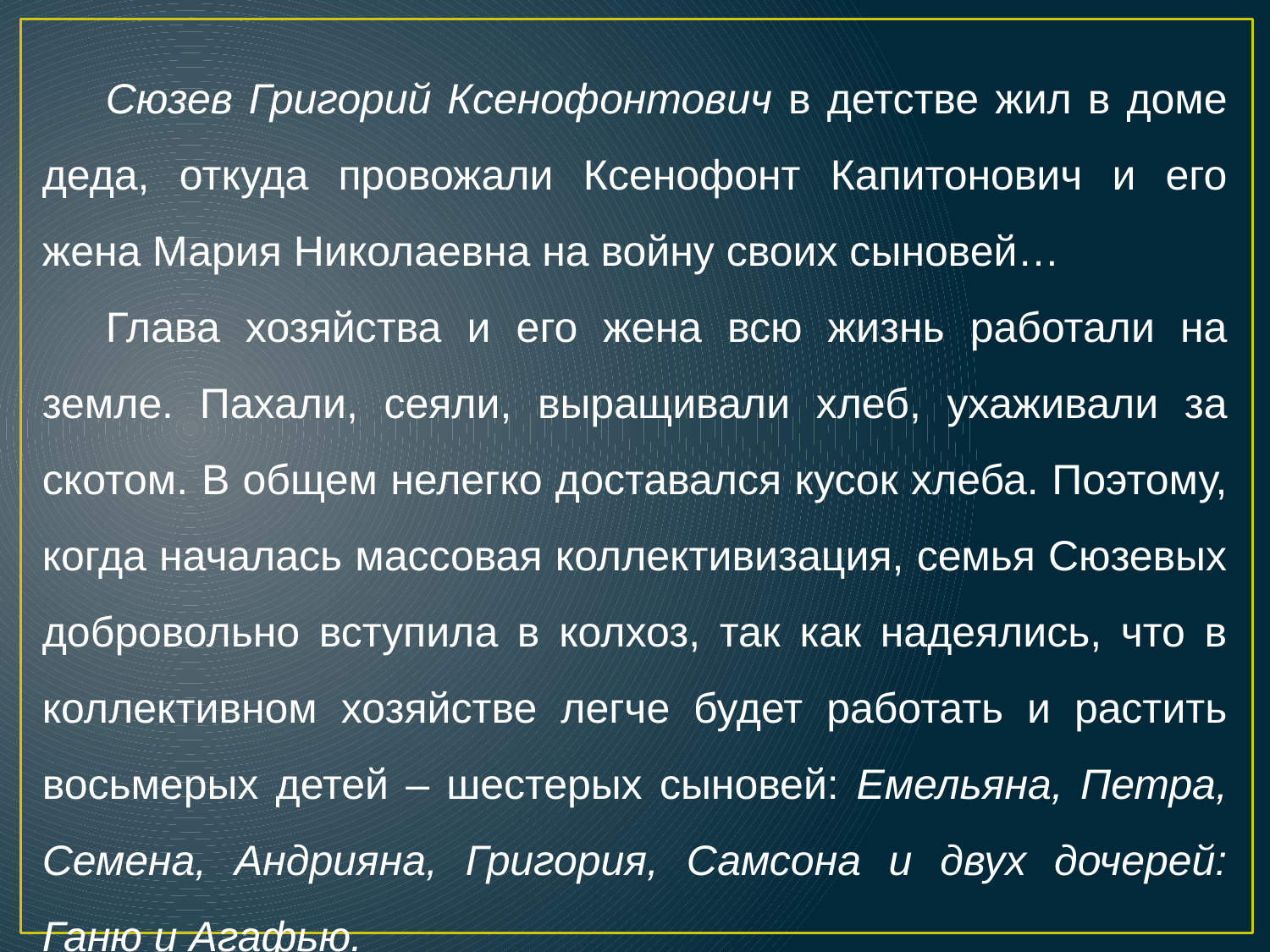

Сюзев Григорий Ксенофонтович в детстве жил в доме деда, откуда провожали Ксенофонт Капитонович и его жена Мария Николаевна на войну своих сыновей…
Глава хозяйства и его жена всю жизнь работали на земле. Пахали, сеяли, выращивали хлеб, ухаживали за скотом. В общем нелегко доставался кусок хлеба. Поэтому, когда началась массовая коллективизация, семья Сюзевых добровольно вступила в колхоз, так как надеялись, что в коллективном хозяйстве легче будет работать и растить восьмерых детей – шестерых сыновей: Емельяна, Петра, Семена, Андрияна, Григория, Самсона и двух дочерей: Ганю и Агафью.